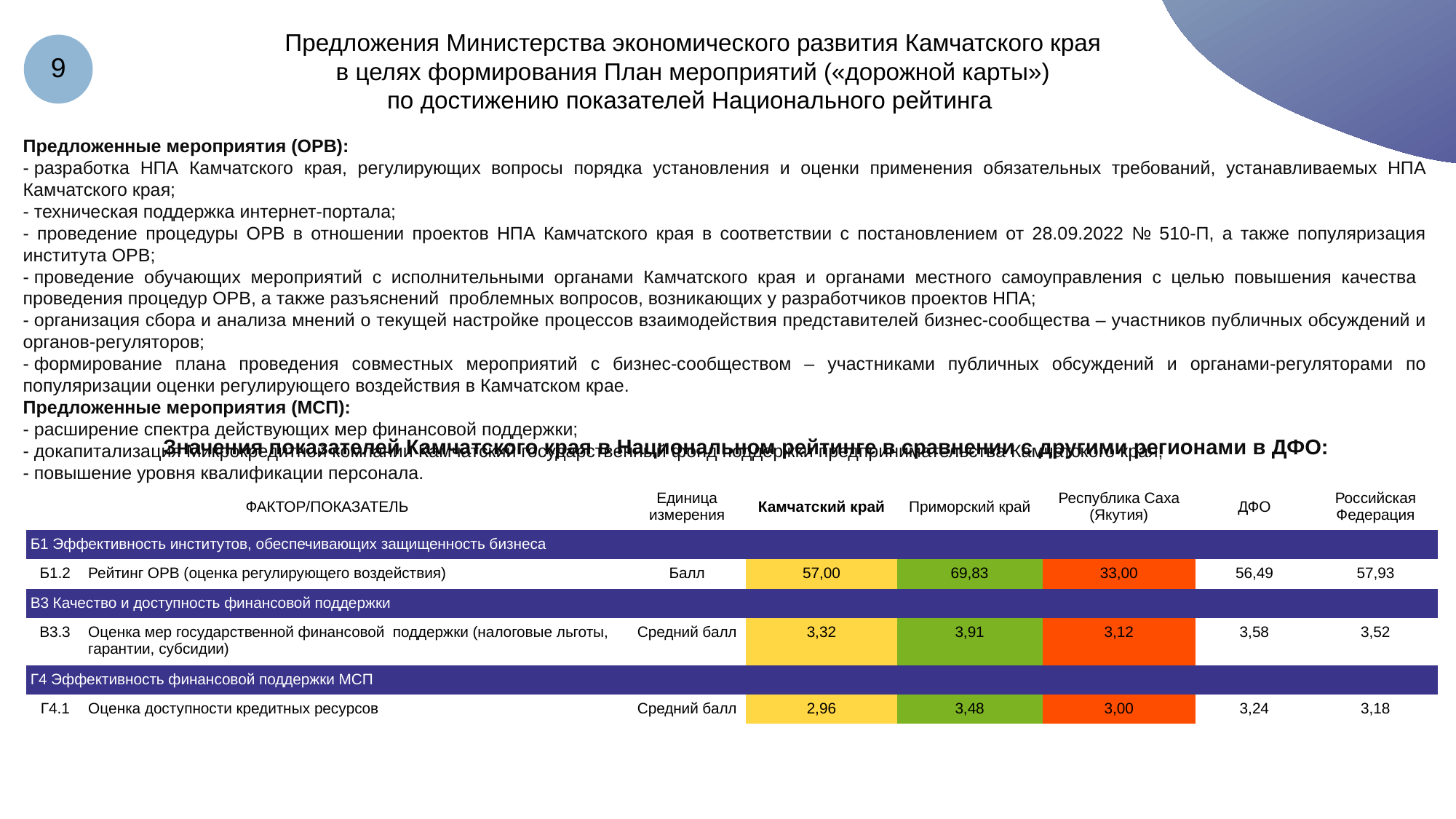

Предложения Министерства экономического развития Камчатского края
в целях формирования План мероприятий («дорожной карты»)
по достижению показателей Национального рейтинга
9
Предложенные мероприятия (ОРВ):
- разработка НПА Камчатского края, регулирующих вопросы порядка установления и оценки применения обязательных требований, устанавливаемых НПА Камчатского края;
- техническая поддержка интернет-портала;
- проведение процедуры ОРВ в отношении проектов НПА Камчатского края в соответствии с постановлением от 28.09.2022 № 510-П, а также популяризация института ОРВ;
- проведение обучающих мероприятий с исполнительными органами Камчатского края и органами местного самоуправления с целью повышения качества  проведения процедур ОРВ, а также разъяснений  проблемных вопросов, возникающих у разработчиков проектов НПА;
- организация сбора и анализа мнений о текущей настройке процессов взаимодействия представителей бизнес-сообщества – участников публичных обсуждений и органов-регуляторов;
- формирование плана проведения совместных мероприятий с бизнес-сообществом – участниками публичных обсуждений и органами-регуляторами по популяризации оценки регулирующего воздействия в Камчатском крае.
Предложенные мероприятия (МСП):
- расширение спектра действующих мер финансовой поддержки;
- докапитализация Микрокредитной компании Камчатский государственный фонд поддержки предпринимательства Камчатского края;
- повышение уровня квалификации персонала.
Значения показателей Камчатского края в Национальном рейтинге в сравнении с другими регионами в ДФО:
| ФАКТОР/ПОКАЗАТЕЛЬ |  | Единица измерения | Камчатский край | Приморский край | Республика Саха (Якутия) | ДФО | Российская Федерация |
| --- | --- | --- | --- | --- | --- | --- | --- |
| Б1 Эффективность институтов, обеспечивающих защищенность бизнеса |  |  |  |  |  |  |  |
| Б1.2 | Рейтинг ОРВ (оценка регулирующего воздействия) | Балл | 57,00 | 69,83 | 33,00 | 56,49 | 57,93 |
| В3 Качество и доступность финансовой поддержки |  |  |  |  |  |  |  |
| В3.3 | Оценка мер государственной финансовой поддержки (налоговые льготы, гарантии, субсидии) | Средний балл | 3,32 | 3,91 | 3,12 | 3,58 | 3,52 |
| Г4 Эффективность финансовой поддержки МСП |  |  |  |  |  |  |  |
| Г4.1 | Оценка доступности кредитных ресурсов | Средний балл | 2,96 | 3,48 | 3,00 | 3,24 | 3,18 |